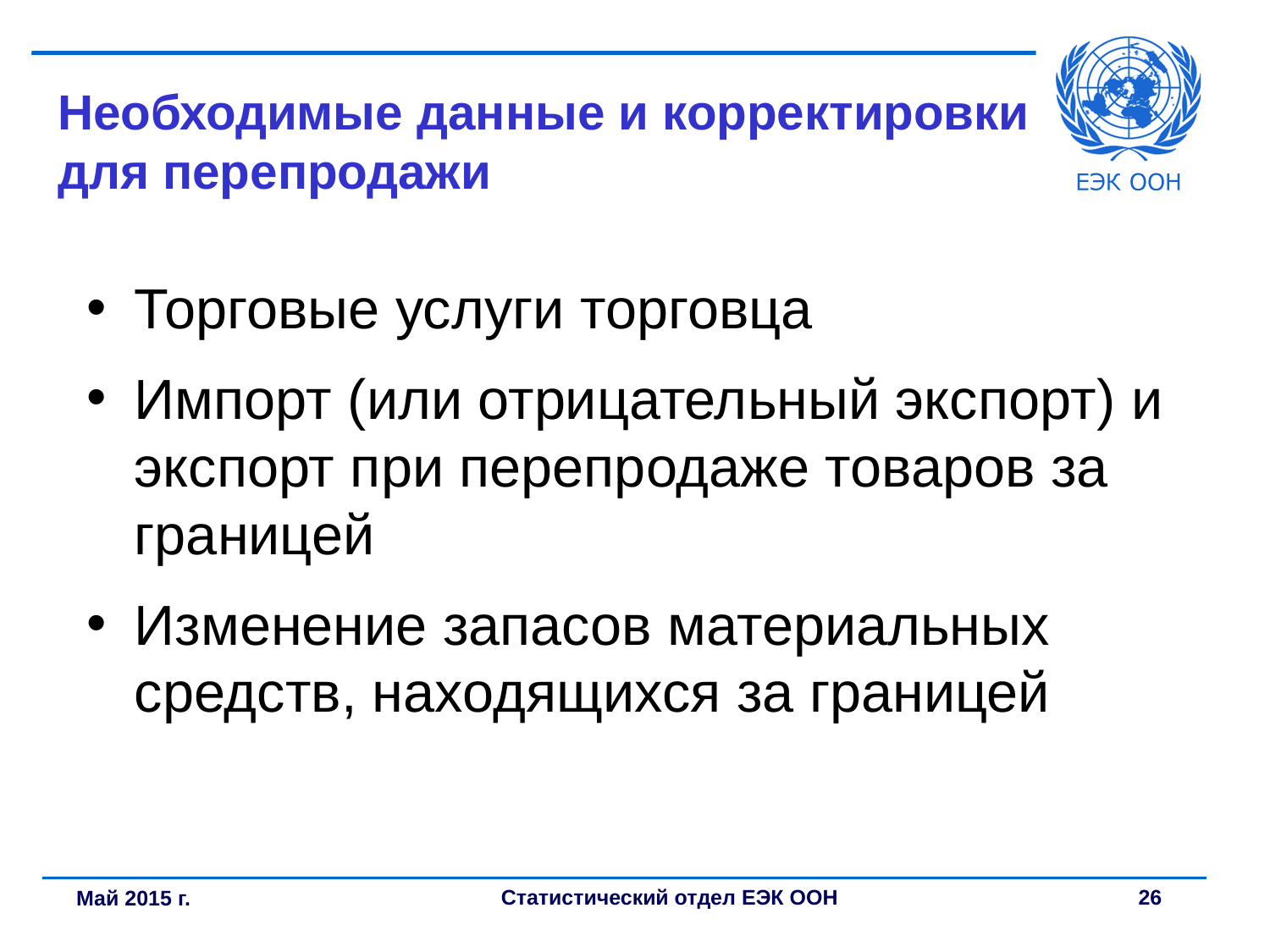

# Необходимые данные и корректировки для перепродажи
Торговые услуги торговца
Импорт (или отрицательный экспорт) и экспорт при перепродаже товаров за границей
Изменение запасов материальных средств, находящихся за границей
Май 2015 г.